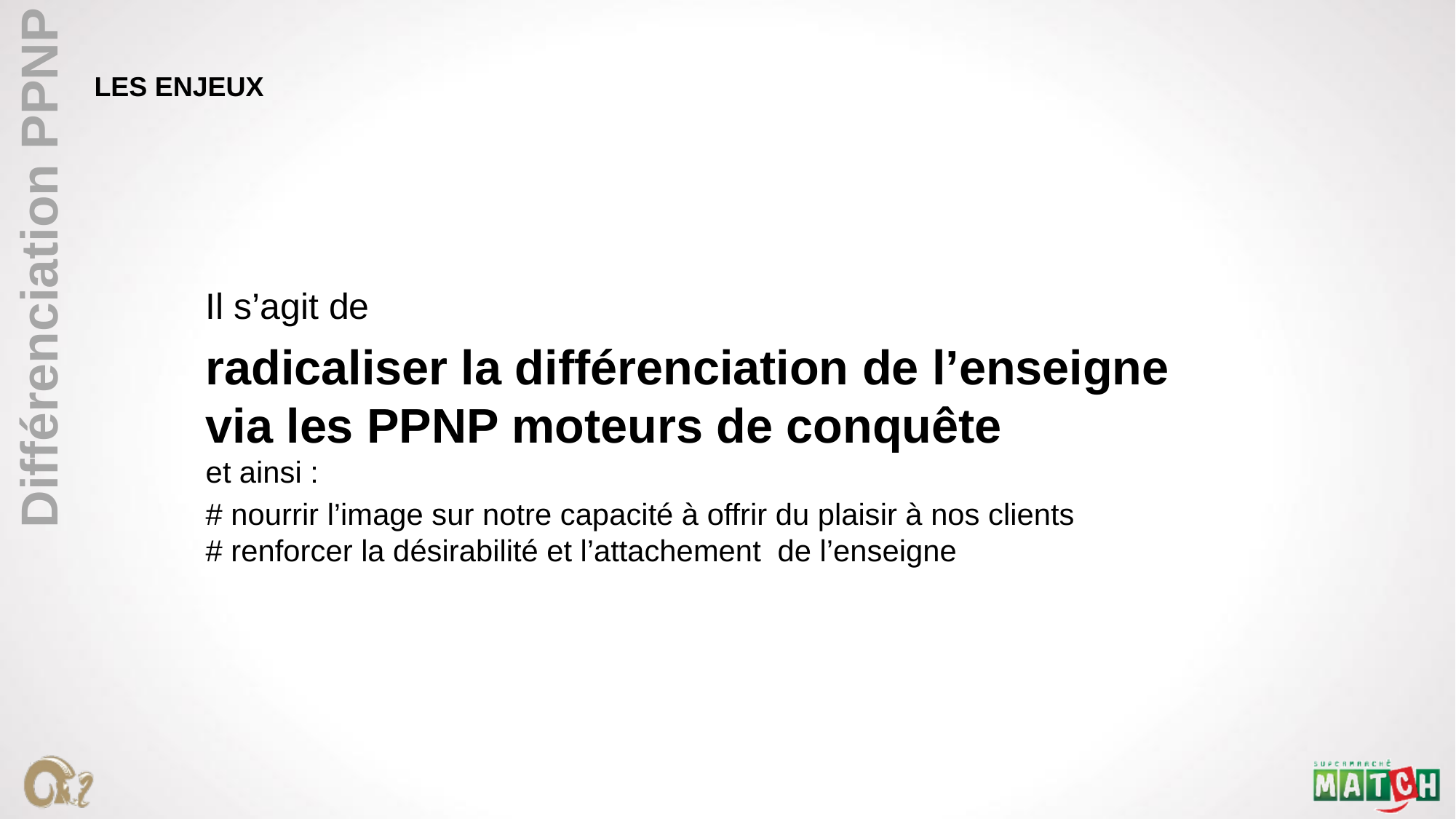

LES ENJEUX

Il s’agit de
radicaliser la différenciation de l’enseigne
via les PPNP moteurs de conquête
et ainsi :
# nourrir l’image sur notre capacité à offrir du plaisir à nos clients # renforcer la désirabilité et l’attachement  de l’enseigne

Différenciation PPNP